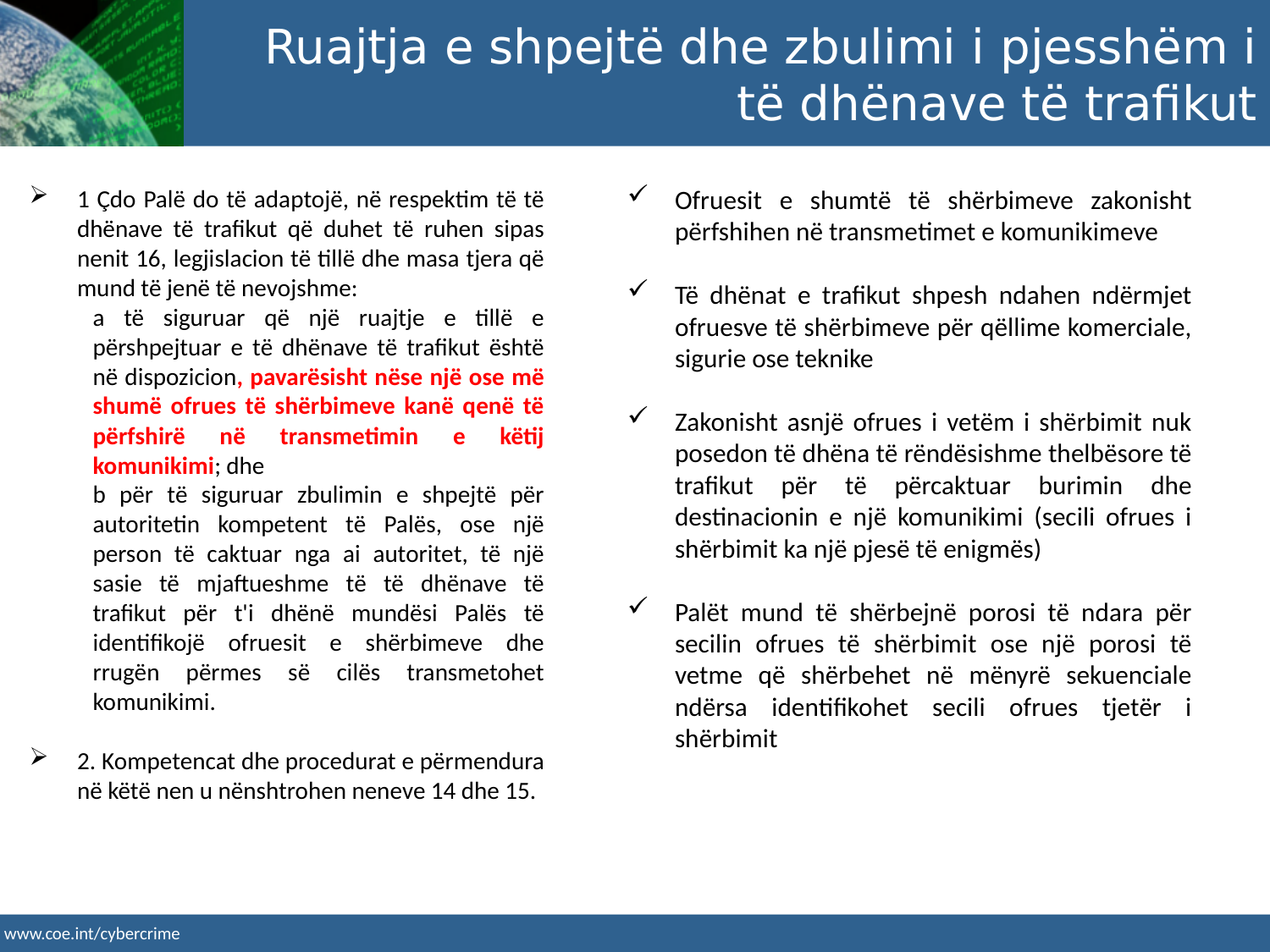

Ruajtja e shpejtë dhe zbulimi i pjesshëm i të dhënave të trafikut
1 Çdo Palë do të adaptojë, në respektim të të dhënave të trafikut që duhet të ruhen sipas nenit 16, legjislacion të tillë dhe masa tjera që mund të jenë të nevojshme:
a të siguruar që një ruajtje e tillë e përshpejtuar e të dhënave të trafikut është në dispozicion, pavarësisht nëse një ose më shumë ofrues të shërbimeve kanë qenë të përfshirë në transmetimin e këtij komunikimi; dhe
b për të siguruar zbulimin e shpejtë për autoritetin kompetent të Palës, ose një person të caktuar nga ai autoritet, të një sasie të mjaftueshme të të dhënave të trafikut për t'i dhënë mundësi Palës të identifikojë ofruesit e shërbimeve dhe rrugën përmes së cilës transmetohet komunikimi.

2. Kompetencat dhe procedurat e përmendura në këtë nen u nënshtrohen neneve 14 dhe 15.
Ofruesit e shumtë të shërbimeve zakonisht përfshihen në transmetimet e komunikimeve

Të dhënat e trafikut shpesh ndahen ndërmjet ofruesve të shërbimeve për qëllime komerciale, sigurie ose teknike

Zakonisht asnjë ofrues i vetëm i shërbimit nuk posedon të dhëna të rëndësishme thelbësore të trafikut për të përcaktuar burimin dhe destinacionin e një komunikimi (secili ofrues i shërbimit ka një pjesë të enigmës)

Palët mund të shërbejnë porosi të ndara për secilin ofrues të shërbimit ose një porosi të vetme që shërbehet në mënyrë sekuenciale ndërsa identifikohet secili ofrues tjetër i shërbimit